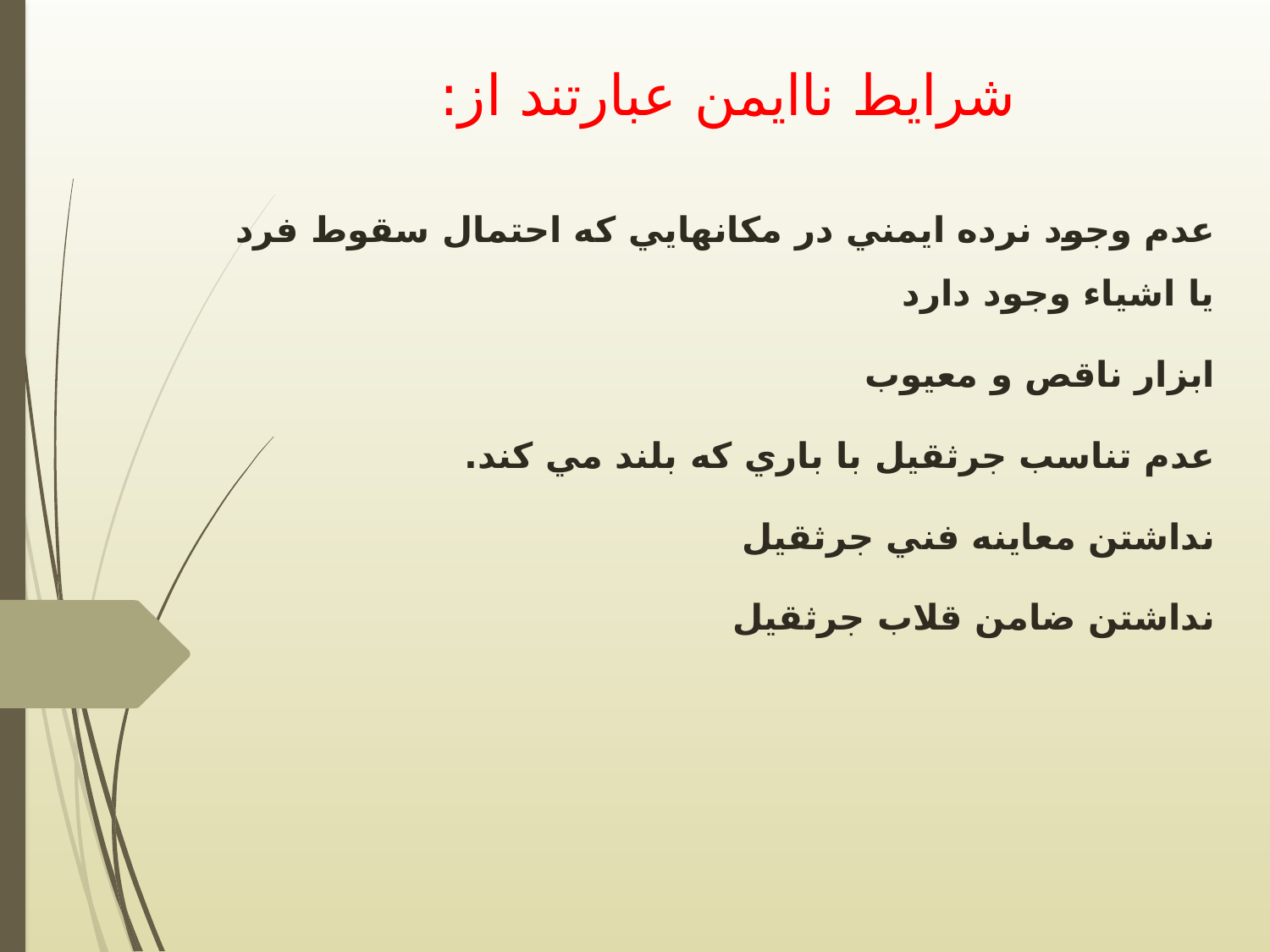

# شرايط ناايمن عبارتند از:
عدم وجود نرده ايمني در مكانهايي كه احتمال سقوط فرد يا اشياء وجود دارد
ابزار ناقص و معيوب
عدم تناسب جرثقيل با باري كه بلند مي كند.
نداشتن معاينه فني جرثقیل
نداشتن ضامن قلاب جرثقیل